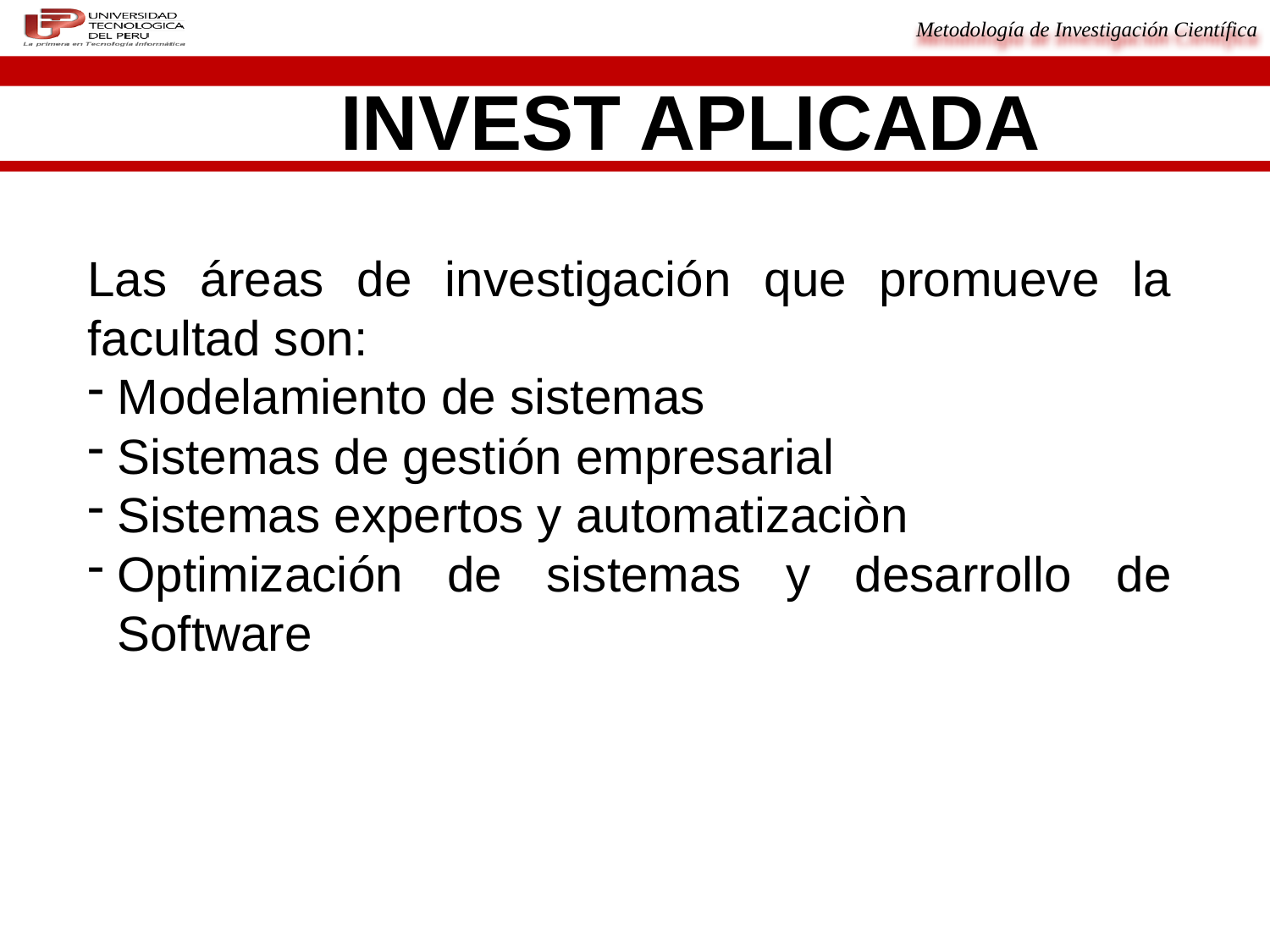

INVEST APLICADA

Las áreas de investigación que promueve la facultad son:
Modelamiento de sistemas
Sistemas de gestión empresarial
Sistemas expertos y automatizaciòn
Optimización de sistemas y desarrollo de Software